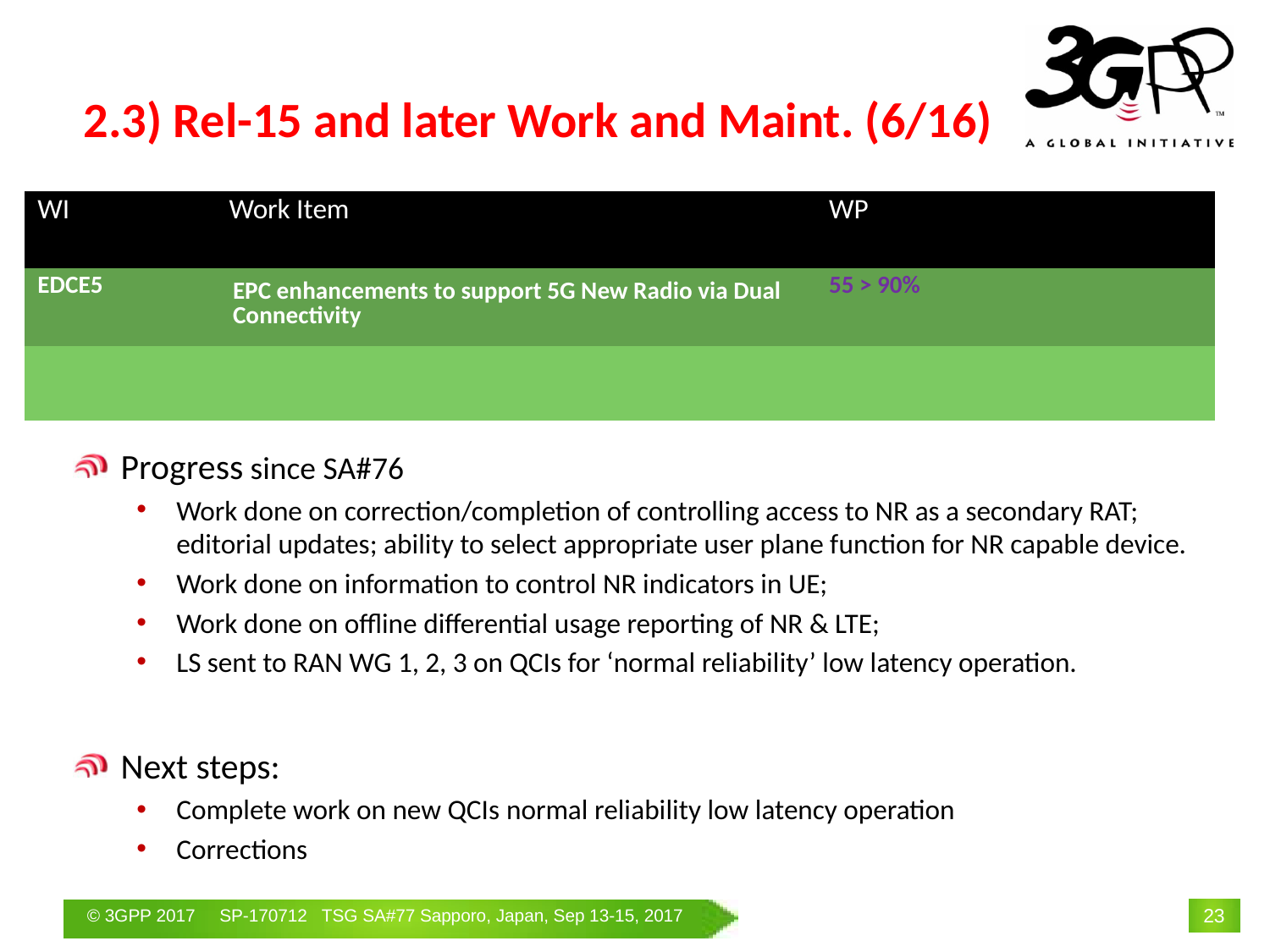

# 2.3) Rel-15 and later Work and Maint. (6/16)
| WI | Work Item | WP |  |  |
| --- | --- | --- | --- | --- |
| EDCE5 | EPC enhancements to support 5G New Radio via Dual Connectivity | 55 > 90% |  |  |
|  |  |  |  |  |
Progress since SA#76
Work done on correction/completion of controlling access to NR as a secondary RAT; editorial updates; ability to select appropriate user plane function for NR capable device.
Work done on information to control NR indicators in UE;
Work done on offline differential usage reporting of NR & LTE;
LS sent to RAN WG 1, 2, 3 on QCIs for ‘normal reliability’ low latency operation.

Next steps:
Complete work on new QCIs normal reliability low latency operation
Corrections